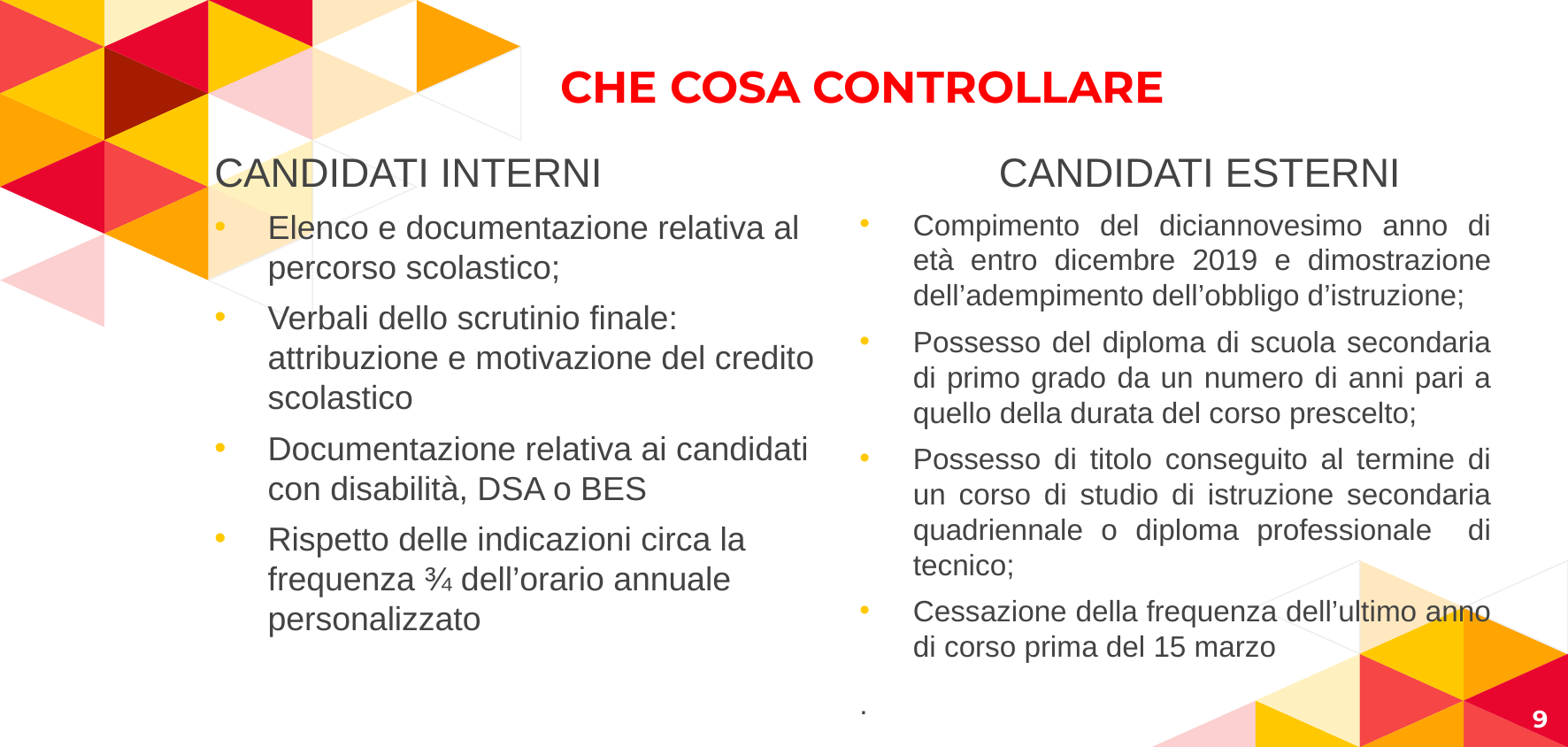

# CHE COSA CONTROLLARE
CANDIDATI INTERNI
Elenco e documentazione relativa al percorso scolastico;
Verbali dello scrutinio finale: attribuzione e motivazione del credito scolastico
Documentazione relativa ai candidati con disabilità, DSA o BES
Rispetto delle indicazioni circa la frequenza ¾ dell’orario annuale personalizzato

               CANDIDATI ESTERNI
Compimento del diciannovesimo anno di età entro dicembre 2019 e dimostrazione dell’adempimento dell’obbligo d’istruzione;
Possesso del diploma di scuola secondaria di primo grado da un numero di anni pari a quello della durata del corso prescelto;
Possesso di titolo conseguito al termine di un corso di studio di istruzione secondaria quadriennale o diploma professionale  di tecnico;
Cessazione della frequenza dell’ultimo anno di corso prima del 15 marzo
.
9